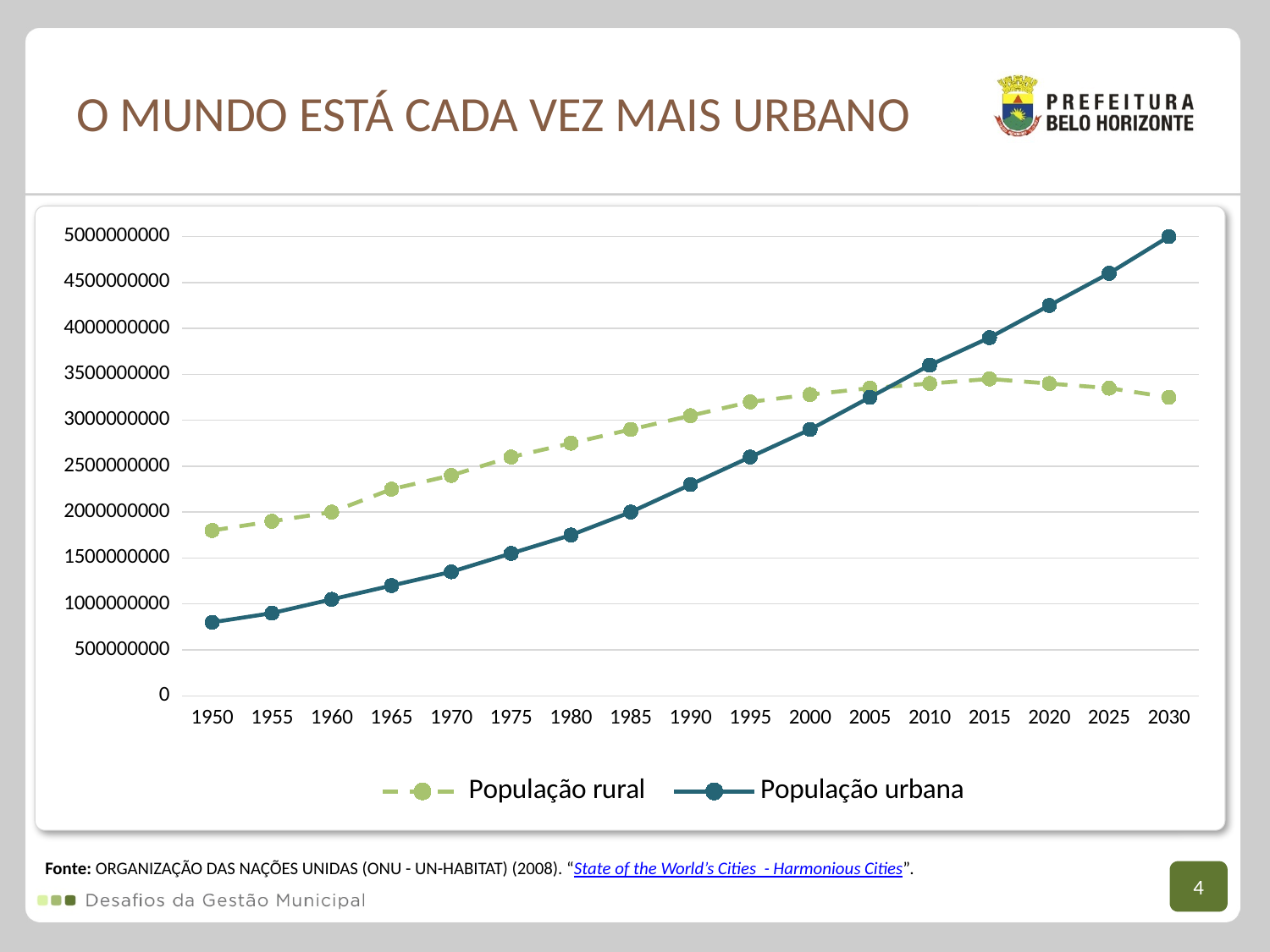

# O mundo está cada vez mais urbano

### Chart

| Category |  |  |
|---|---|---|
| 1950.0 | 1800000000.0 | 800000000.0 |
| 1955.0 | 1900000000.0 | 900000000.0 |
| 1960.0 | 2000000000.0 | 1050000000.0 |
| 1965.0 | 2250000000.0 | 1200000000.0 |
| 1970.0 | 2400000000.0 | 1350000000.0 |
| 1975.0 | 2600000000.0 | 1550000000.0 |
| 1980.0 | 2750000000.0 | 1750000000.0 |
| 1985.0 | 2900000000.0 | 2000000000.0 |
| 1990.0 | 3050000000.0 | 2300000000.0 |
| 1995.0 | 3200000000.0 | 2600000000.0 |
| 2000.0 | 3280000000.0 | 2900000000.0 |
| 2005.0 | 3350000000.0 | 3250000000.0 |
| 2010.0 | 3400000000.0 | 3600000000.0 |
| 2015.0 | 3450000000.0 | 3900000000.0 |
| 2020.0 | 3400000000.0 | 4250000000.0 |
| 2025.0 | 3350000000.0 | 4600000000.0 |
| 2030.0 | 3250000000.0 | 5000000000.0 |
Fonte: ORGANIZAÇÃO DAS NAÇÕES UNIDAS (ONU - UN-HABITAT) (2008). “State of the World’s Cities  - Harmonious Cities”.
4